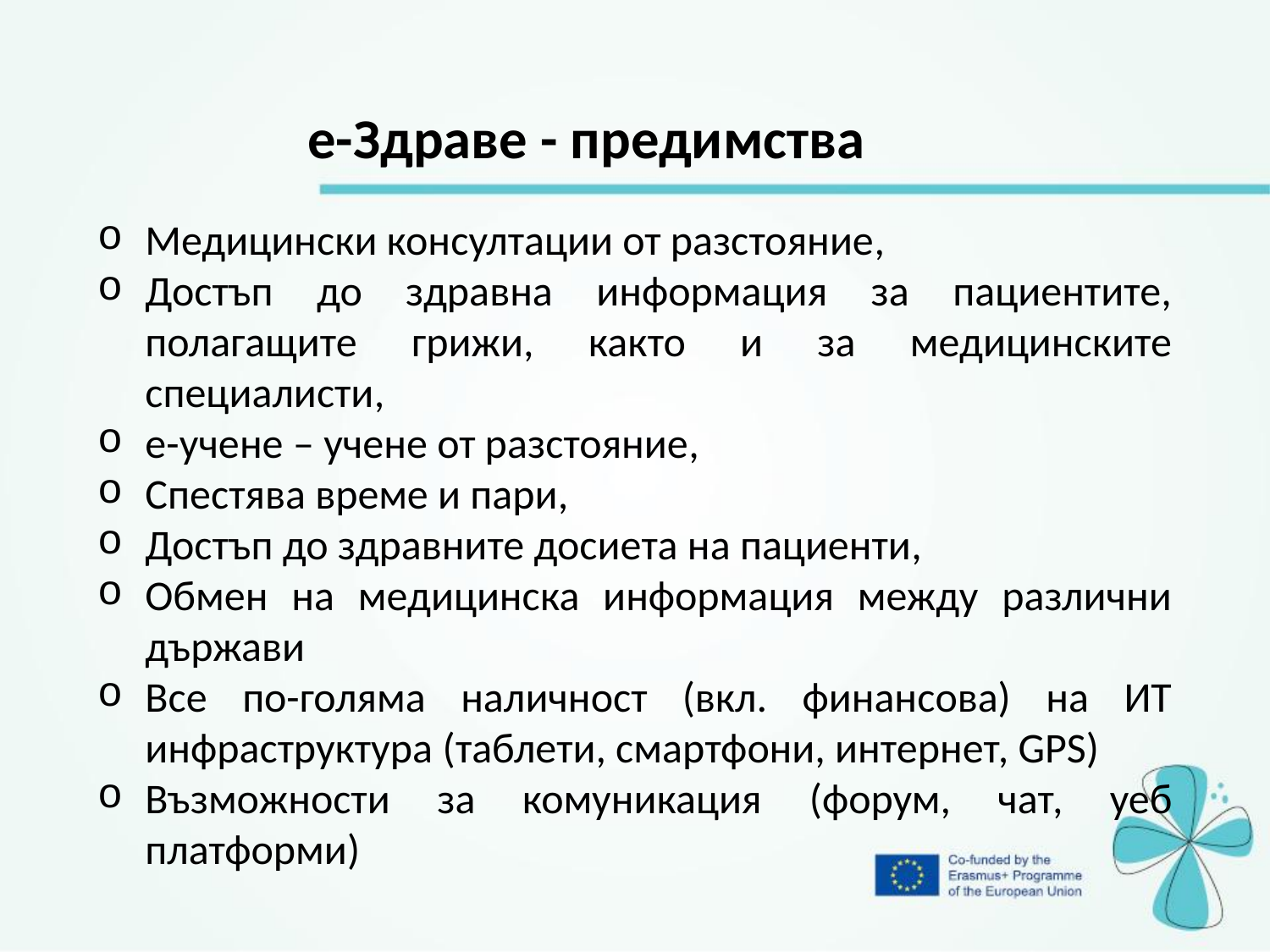

е-Здраве - предимства
Медицински консултации от разстояние,
Достъп до здравна информация за пациентите, полагащите грижи, както и за медицинските специалисти,
e-учене – учене от разстояние,
Спестява време и пари,
Достъп до здравните досиета на пациенти,
Обмен на медицинска информация между различни държави
Все по-голяма наличност (вкл. финансова) на ИТ инфраструктура (таблети, смартфони, интернет, GPS)
Възможности за комуникация (форум, чат, уеб платформи)